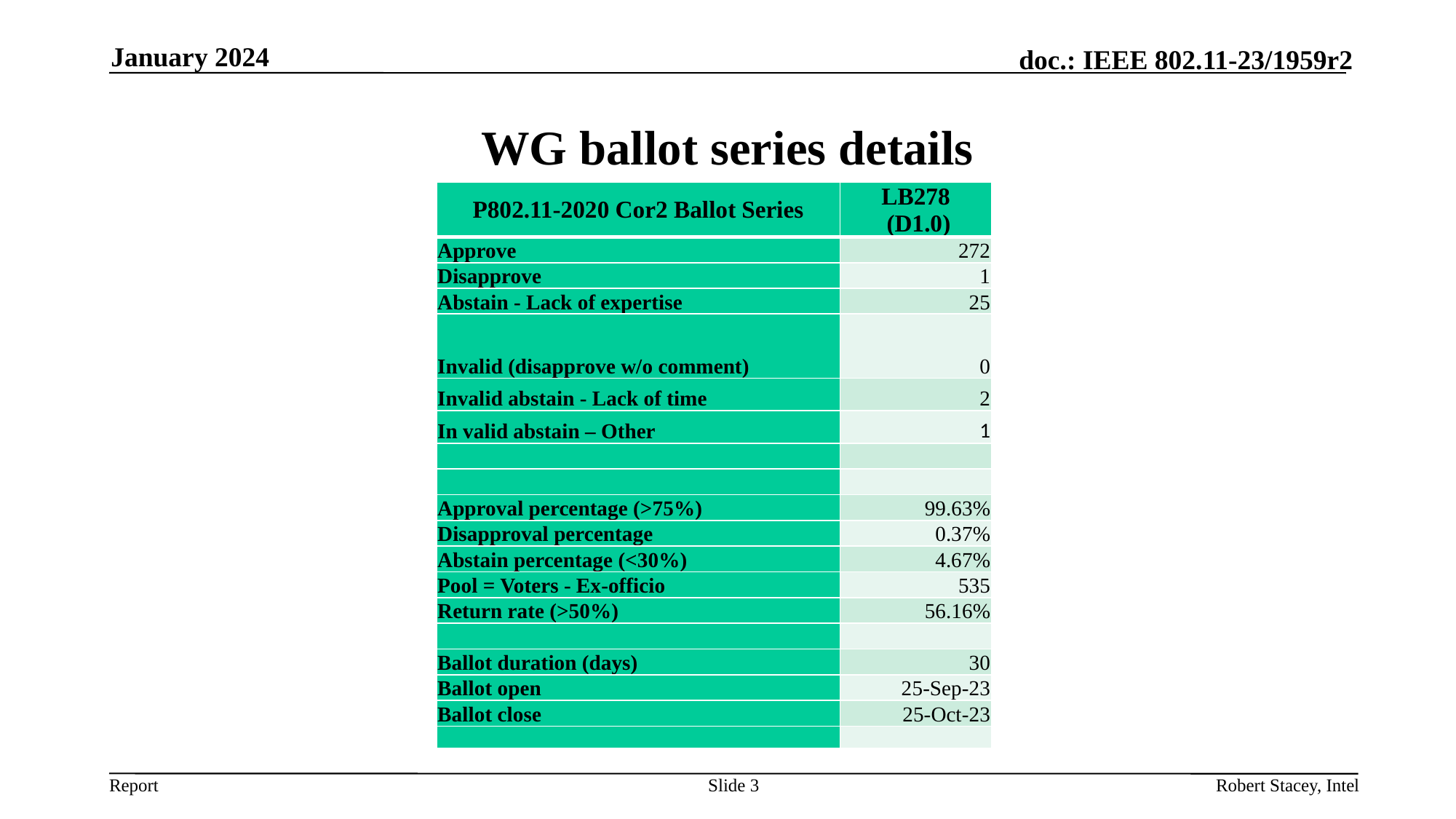

January 2024
# WG ballot series details
| P802.11-2020 Cor2 Ballot Series | LB278  (D1.0) |
| --- | --- |
| Approve | 272 |
| Disapprove | 1 |
| Abstain - Lack of expertise | 25 |
| Invalid (disapprove w/o comment) | 0 |
| Invalid abstain - Lack of time | 2 |
| In valid abstain – Other | 1 |
|  |  |
|  |  |
| Approval percentage (>75%) | 99.63% |
| Disapproval percentage | 0.37% |
| Abstain percentage (<30%) | 4.67% |
| Pool = Voters - Ex-officio | 535 |
| Return rate (>50%) | 56.16% |
|  |  |
| Ballot duration (days) | 30 |
| Ballot open | 25-Sep-23 |
| Ballot close | 25-Oct-23 |
|  |  |
Slide 3
Robert Stacey, Intel